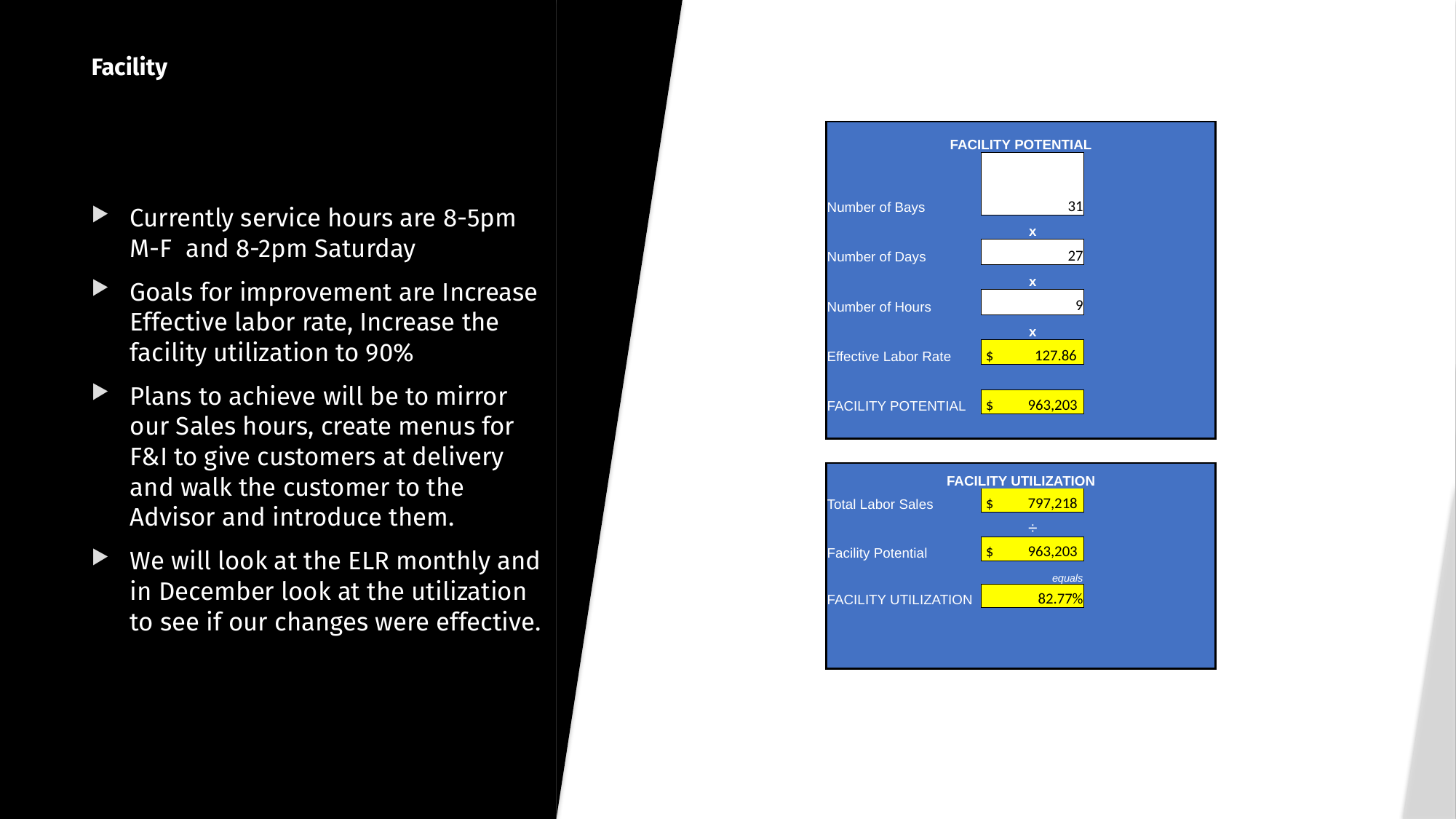

# Facility
| FACILITY POTENTIAL |  |  |  |
| --- | --- | --- | --- |
| Number of Bays | 31 |  |  |
|  | x |  |  |
| Number of Days | 27 |  |  |
|  | x |  |  |
| Number of Hours | 9 |  |  |
|  | x |  |  |
| Effective Labor Rate | $ 127.86 |  |  |
|  |  |  |  |
| FACILITY POTENTIAL | $ 963,203 |  |  |
|  |  |  |  |
|  |  |  |  |
| FACILITY UTILIZATION |  |  |  |
| Total Labor Sales | $ 797,218 |  |  |
|  | ÷ |  |  |
| Facility Potential | $ 963,203 |  |  |
|  | equals |  |  |
| FACILITY UTILIZATION | 82.77% |  |  |
|  |  |  |  |
|  |  |  |  |

Currently service hours are 8-5pm M-F  and 8-2pm Saturday
Goals for improvement are Increase Effective labor rate, Increase the facility utilization to 90%
Plans to achieve will be to mirror our Sales hours, create menus for F&I to give customers at delivery and walk the customer to the Advisor and introduce them.
We will look at the ELR monthly and in December look at the utilization to see if our changes were effective.